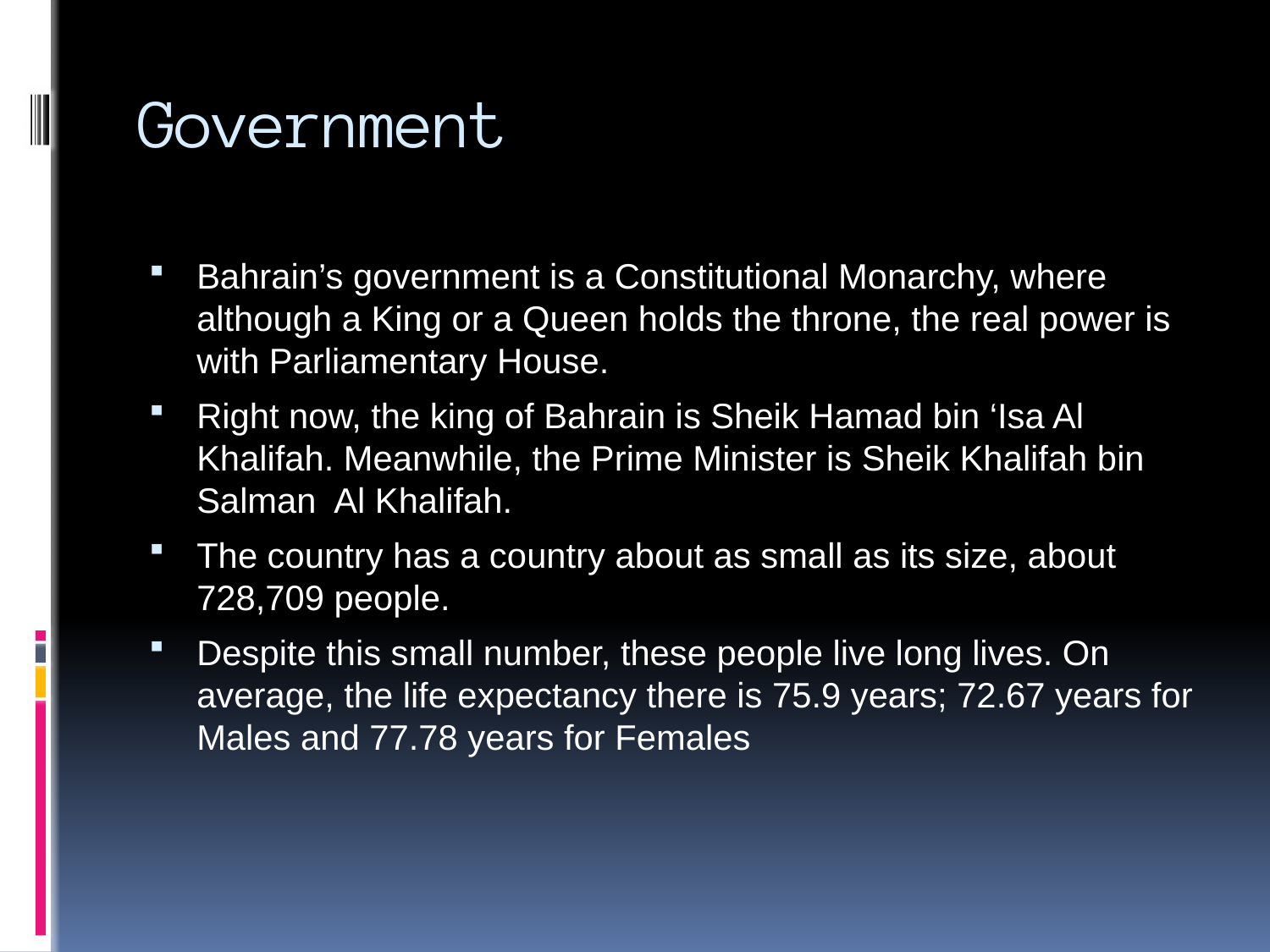

# Government
Bahrain’s government is a Constitutional Monarchy, where although a King or a Queen holds the throne, the real power is with Parliamentary House.
Right now, the king of Bahrain is Sheik Hamad bin ‘Isa Al Khalifah. Meanwhile, the Prime Minister is Sheik Khalifah bin Salman  Al Khalifah.
The country has a country about as small as its size, about 728,709 people.
Despite this small number, these people live long lives. On average, the life expectancy there is 75.9 years; 72.67 years for Males and 77.78 years for Females